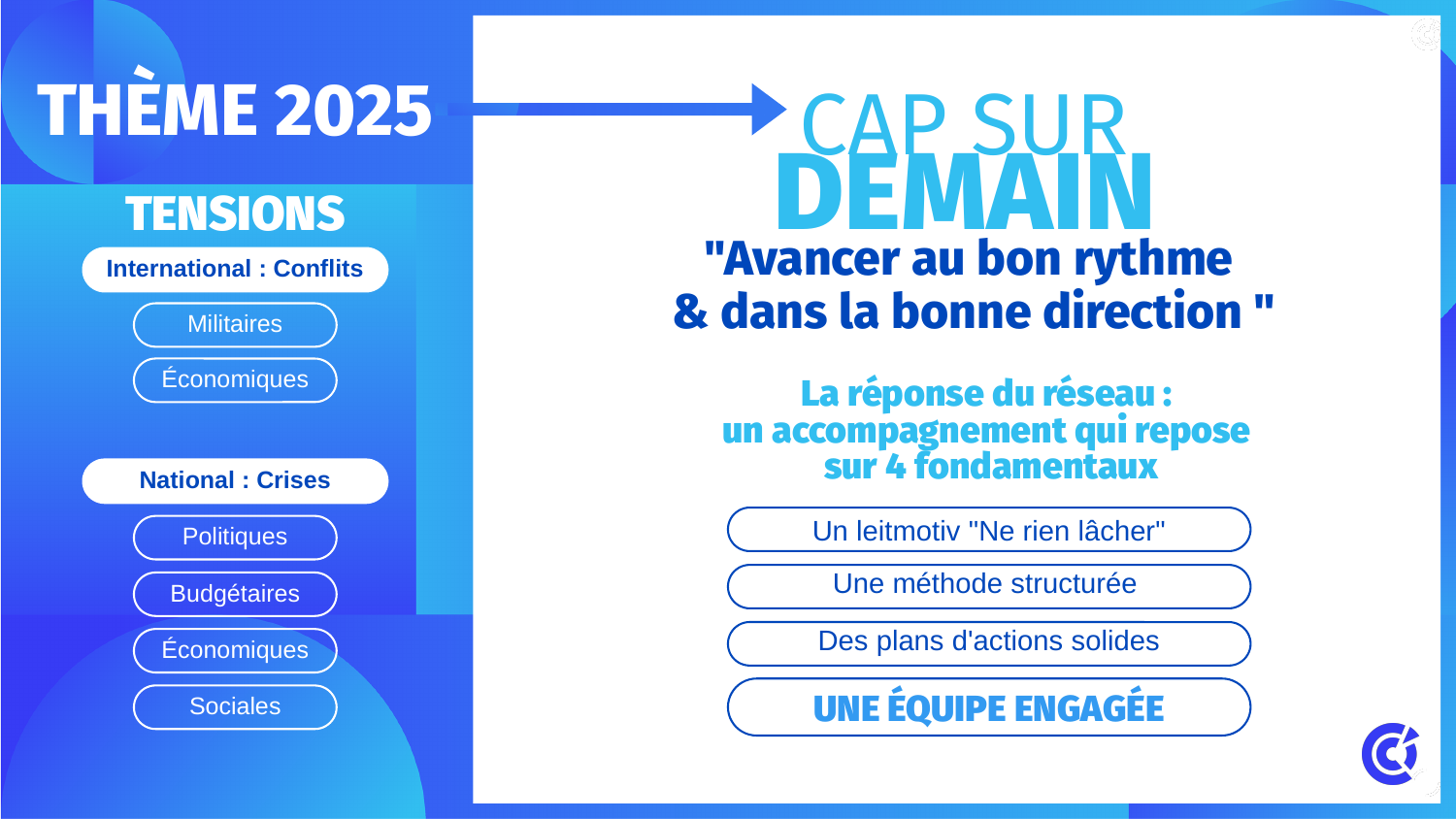

CAP SUR
# Thème 2025

DEMAIN
TENSIONS
"Avancer au bon rythme
& dans la bonne direction "

International : Conflits
Militaires
Économiques
La réponse du réseau :
un accompagnement qui repose
sur 4 fondamentaux
National : Crises
Un leitmotiv "Ne rien lâcher"
Politiques
Une méthode structurée
Budgétaires
Des plans d'actions solides
Économiques
UNE ÉQUIPE ENGAGÉE
Sociales